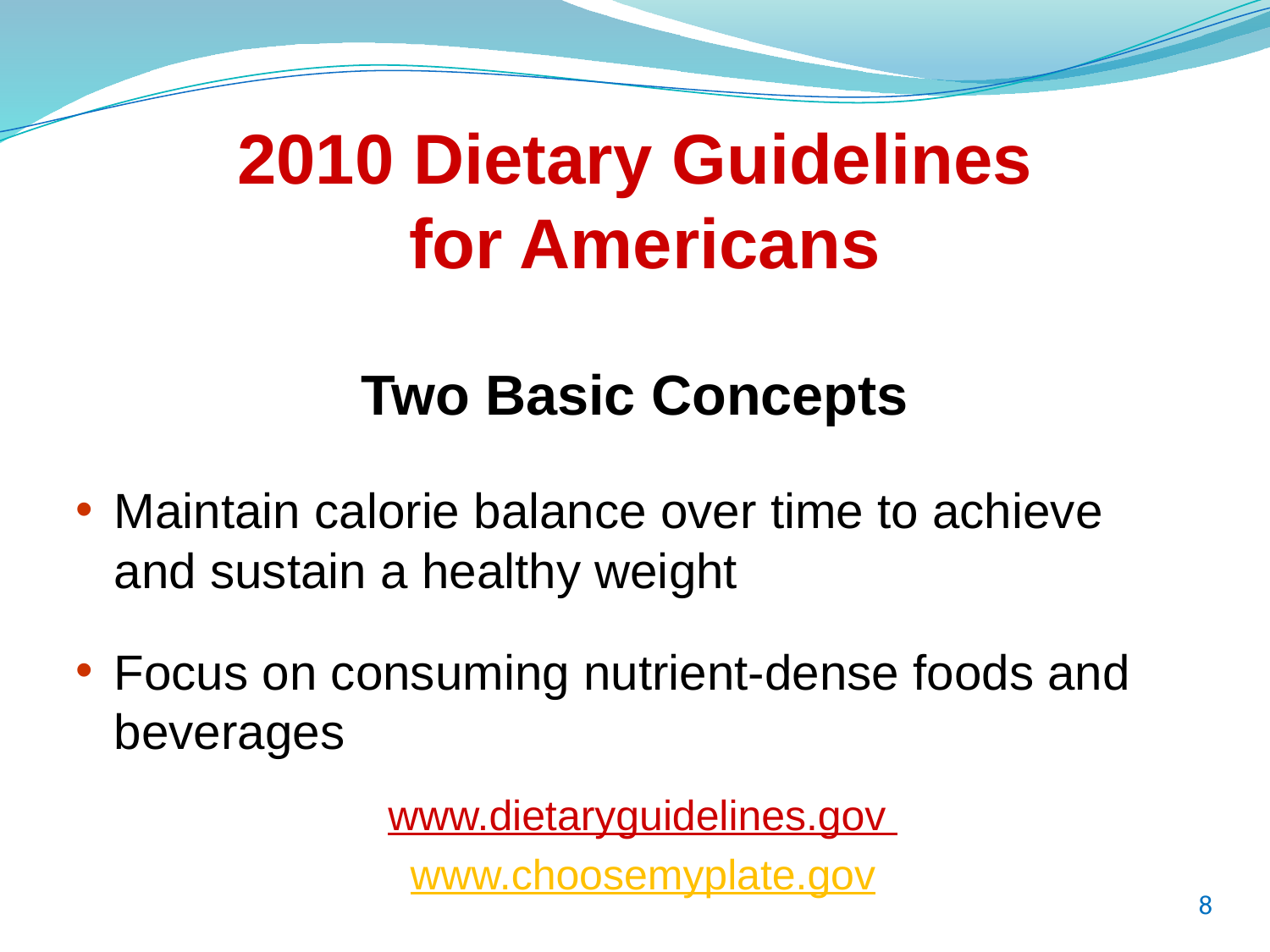

2010 Dietary Guidelines
 for Americans
Two Basic Concepts
Maintain calorie balance over time to achieve and sustain a healthy weight
Focus on consuming nutrient-dense foods and beverages
www.dietaryguidelines.gov
www.choosemyplate.gov
8